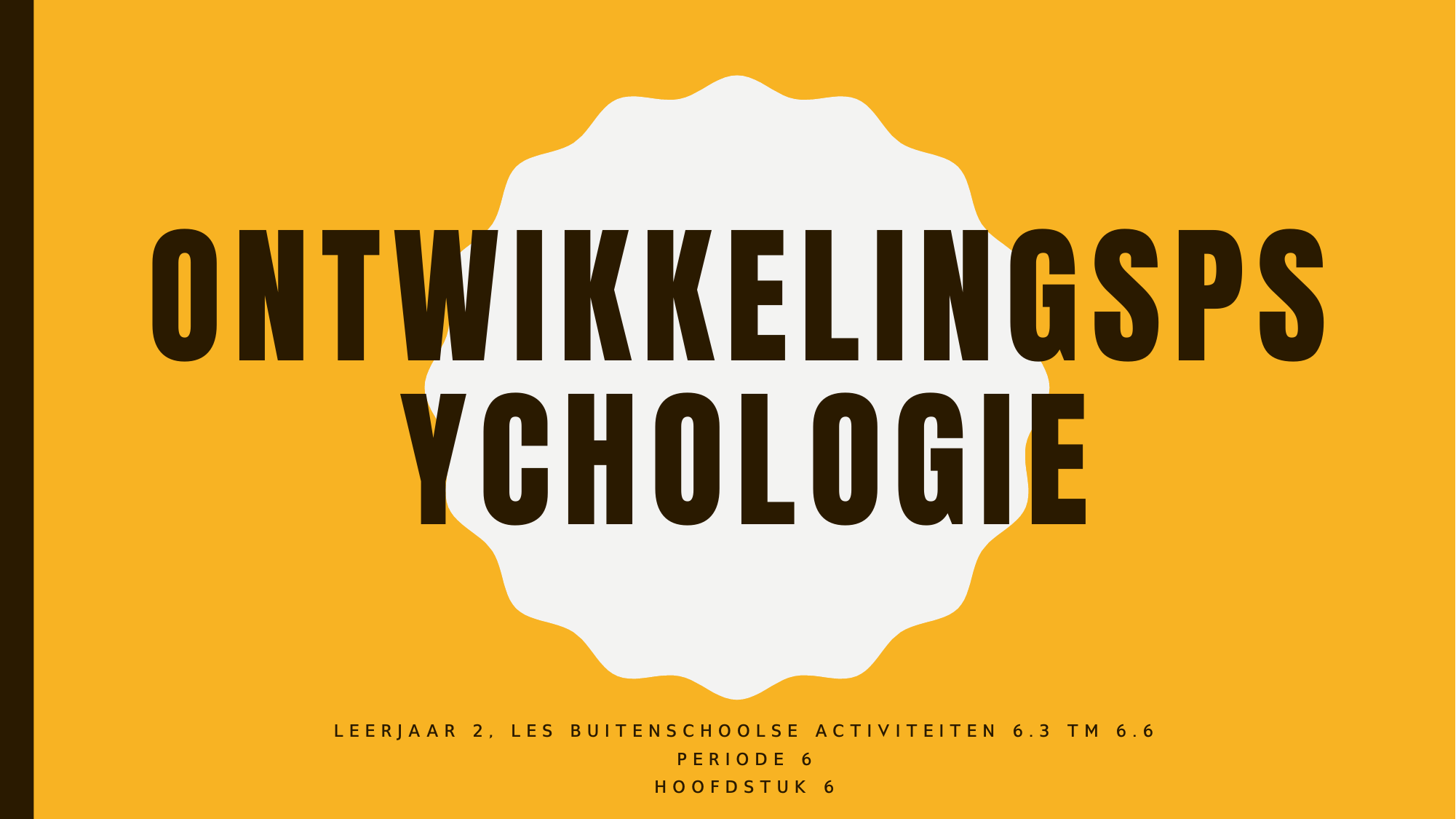

# ontwikkelingspsychologie
Leerjaar 2, les buitenschoolse activiteiten 6.3 tm 6.6
Periode 6
Hoofdstuk 6